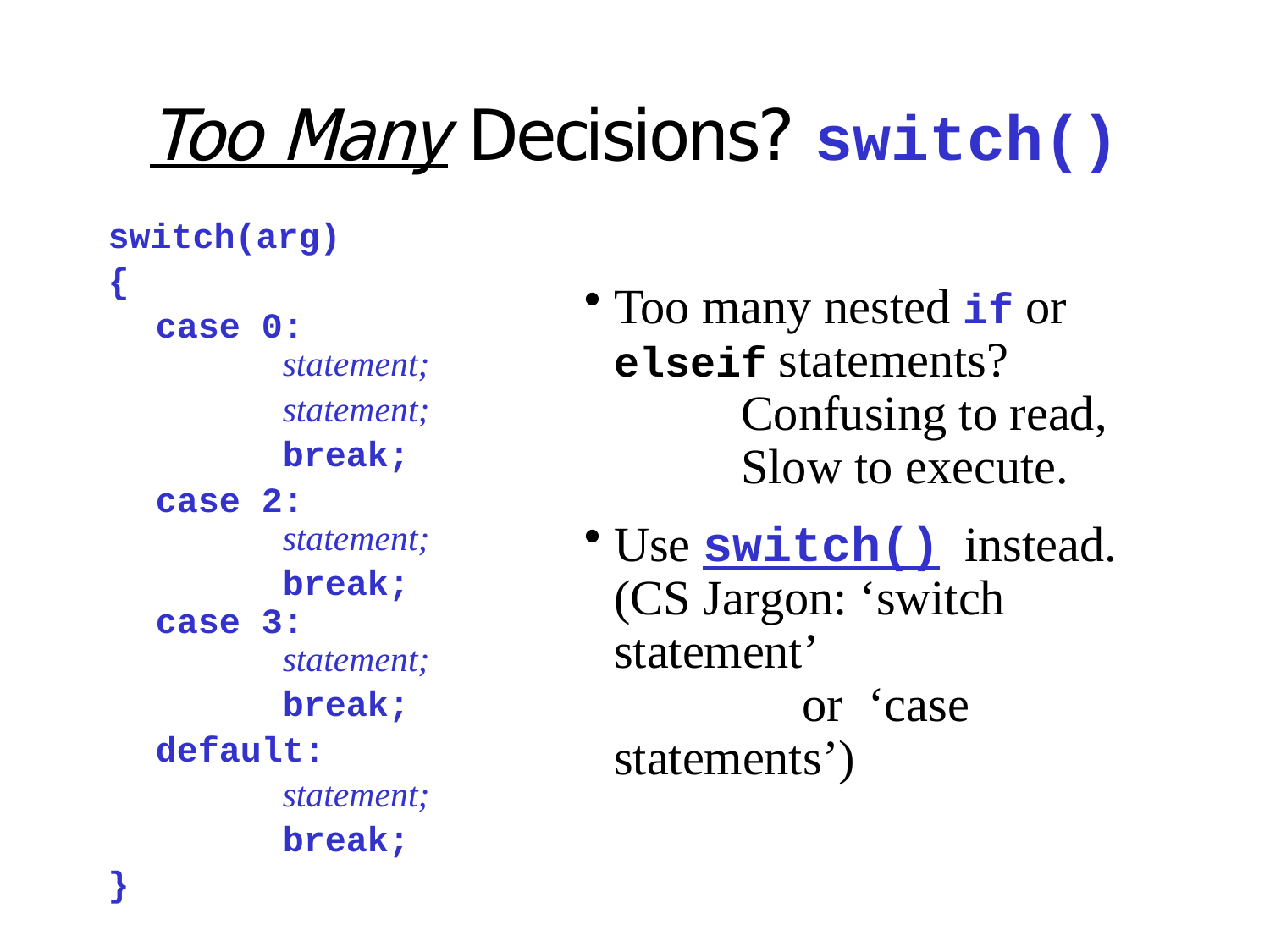

# Too Many Decisions? switch()
switch(arg)
{
	case 0: 			statement;
		statement;
		break;
	case 2: 			statement;
		break;
case 3: 			statement;
		break;
	default:
		statement;
		break;
}
Too many nested if or elseif statements?
	Confusing to read,
	Slow to execute.
Use switch()  instead.  (CS Jargon: ‘switch statement’
 	     or  ‘case statements’)